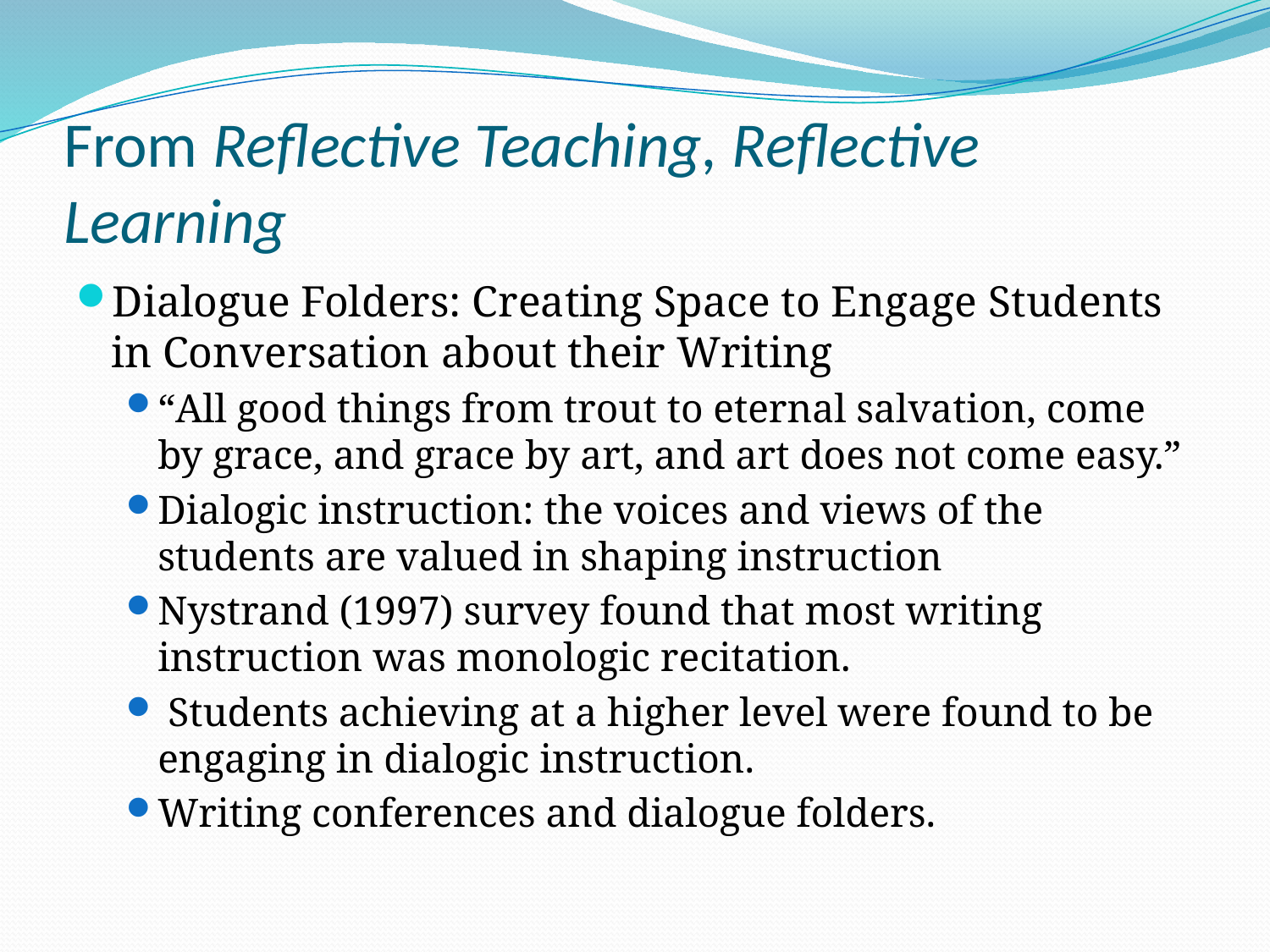

# From Reflective Teaching, Reflective Learning
Dialogue Folders: Creating Space to Engage Students in Conversation about their Writing
“All good things from trout to eternal salvation, come by grace, and grace by art, and art does not come easy.”
Dialogic instruction: the voices and views of the students are valued in shaping instruction
Nystrand (1997) survey found that most writing instruction was monologic recitation.
 Students achieving at a higher level were found to be engaging in dialogic instruction.
Writing conferences and dialogue folders.